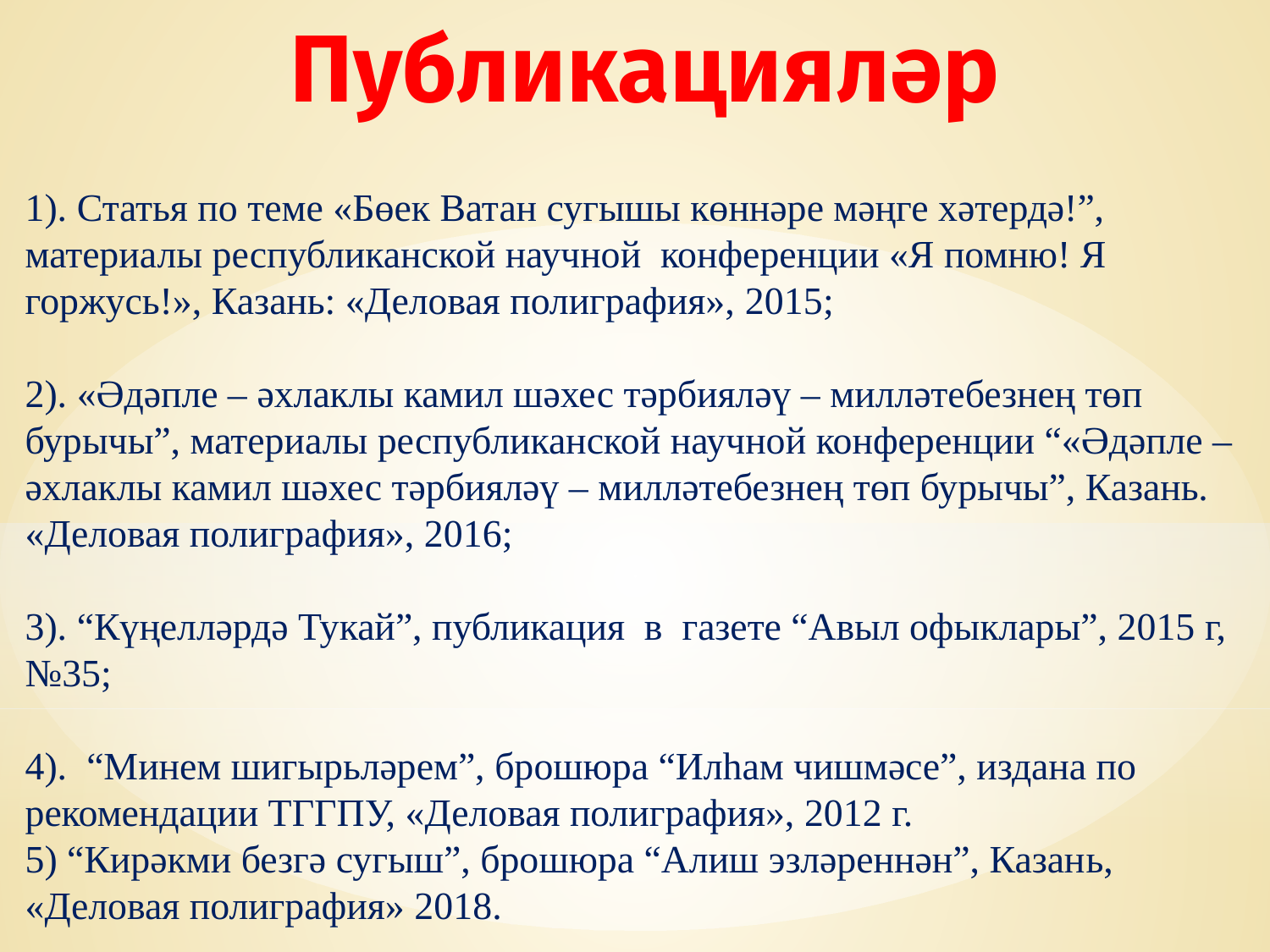

Публикацияләр
1). Статья по теме «Бөек Ватан сугышы көннәре мәңге хәтердә!”, материалы республиканской научной  конференции «Я помню! Я горжусь!», Казань: «Деловая полиграфия», 2015;

2). «Әдәпле – әхлаклы камил шәхес тәрбияләү – милләтебезнең төп бурычы”, материалы республиканской научной конференции “«Әдәпле – әхлаклы камил шәхес тәрбияләү – милләтебезнең төп бурычы”, Казань. «Деловая полиграфия», 2016;

3). “Күңелләрдә Тукай”, публикация  в  газете “Авыл офыклары”, 2015 г, №35;

4).  “Минем шигырьләрем”, брошюра “Илһам чишмәсе”, издана по рекомендации ТГГПУ, «Деловая полиграфия», 2012 г.
5) “Кирәкми безгә сугыш”, брошюра “Алиш эзләреннән”, Казань, «Деловая полиграфия» 2018.